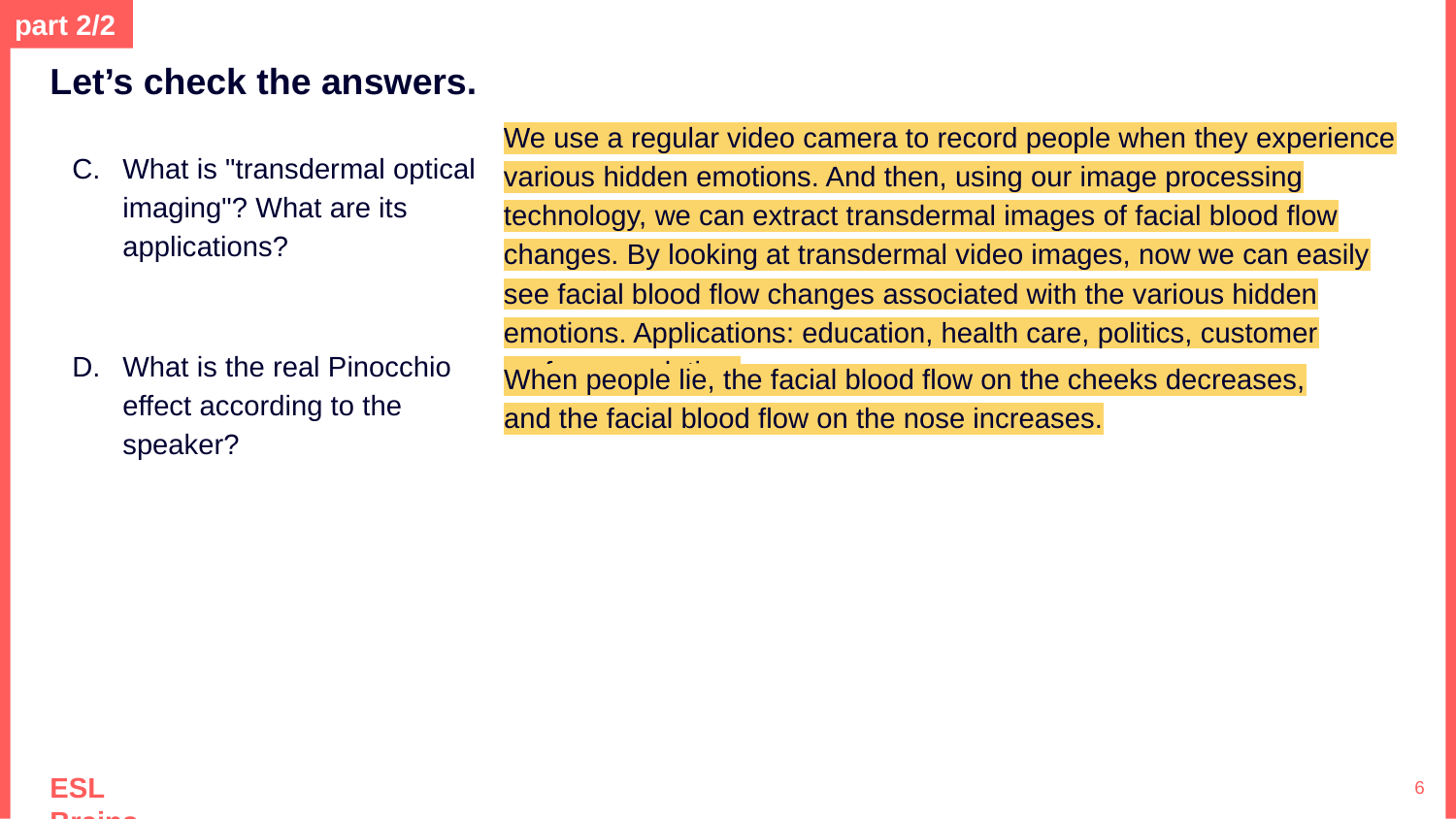

part 2/2
Let’s check the answers.
We use a regular video camera to record people when they experience various hidden emotions. And then, using our image processing technology, we can extract transdermal images of facial blood flow changes. By looking at transdermal video images, now we can easily see facial blood flow changes associated with the various hidden emotions. Applications: education, health care, politics, customer preference, dating.
What is "transdermal optical imaging"? What are its applications?
What is the real Pinocchio effect according to the speaker?
When people lie, the facial blood flow on the cheeks decreases, and the facial blood flow on the nose increases.
6